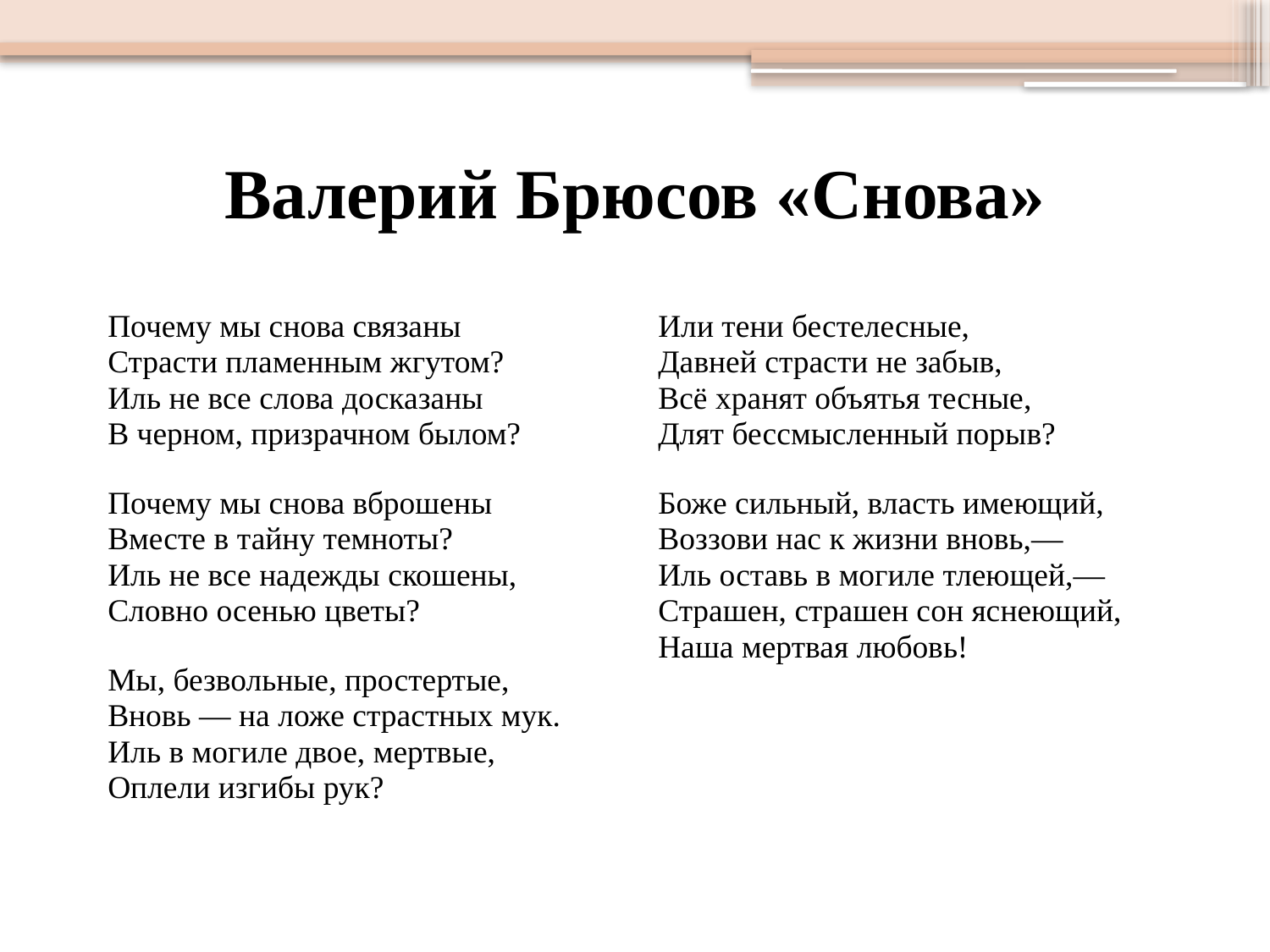

# Валерий Брюсов «Снова»
Почему мы снова связаны
Страсти пламенным жгутом?
Иль не все слова досказаны
В черном, призрачном былом?
Почему мы снова вброшены
Вместе в тайну темноты?
Иль не все надежды скошены,
Словно осенью цветы?
Мы, безвольные, простертые,
Вновь — на ложе страстных мук.
Иль в могиле двое, мертвые,
Оплели изгибы рук?

Или тени бестелесные,
Давней страсти не забыв,
Всё хранят объятья тесные,
Длят бессмысленный порыв?
Боже сильный, власть имеющий,
Воззови нас к жизни вновь,—
Иль оставь в могиле тлеющей,—
Страшен, страшен сон яснеющий,
Наша мертвая любовь!